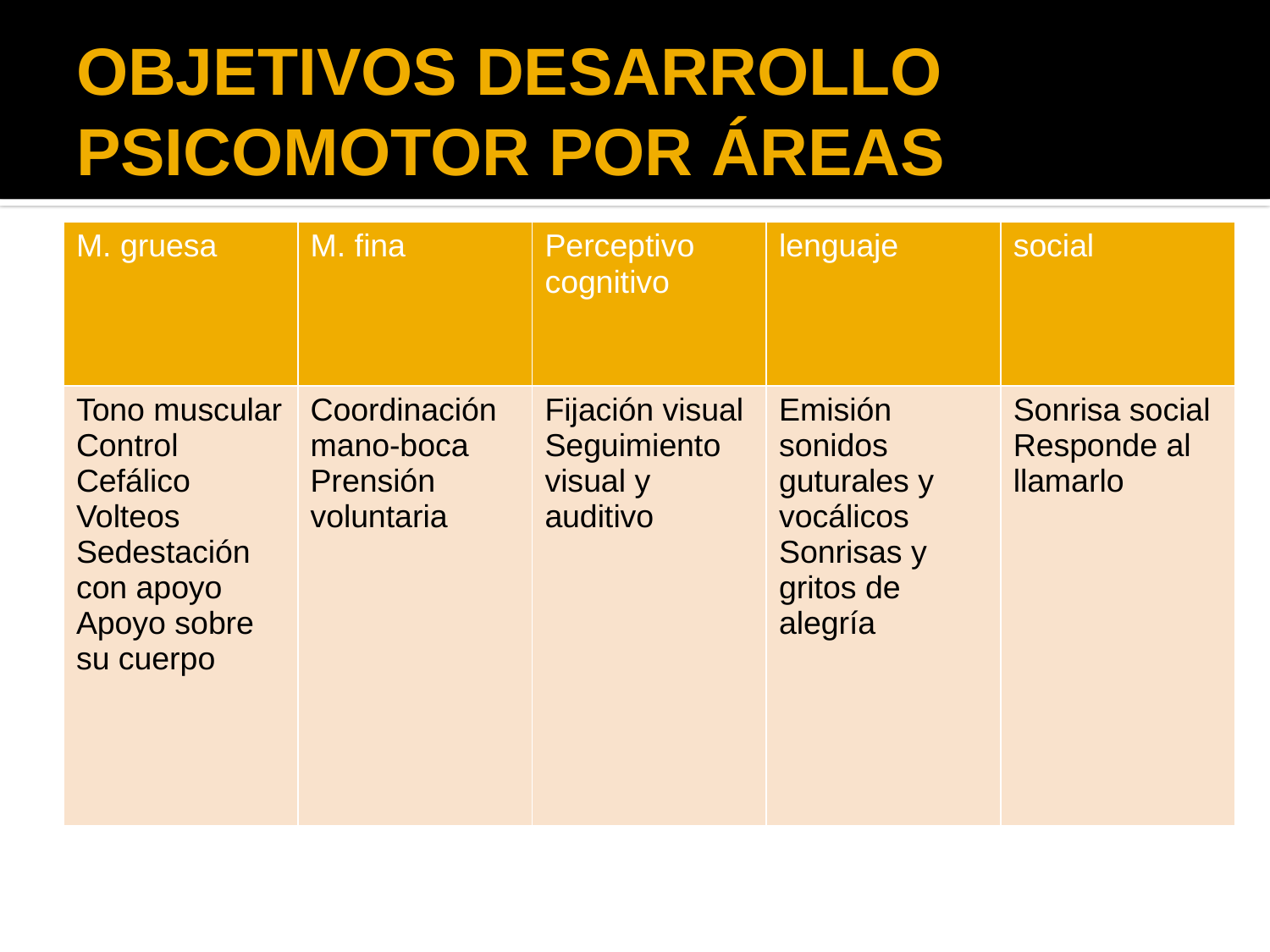

# OBJETIVOS DESARROLLO PSICOMOTOR POR ÁREAS
| M. gruesa | M. fina | Perceptivo cognitivo | lenguaje | social |
| --- | --- | --- | --- | --- |
| Tono muscular Control Cefálico Volteos Sedestación con apoyo Apoyo sobre su cuerpo | Coordinación mano-boca Prensión voluntaria | Fijación visual Seguimiento visual y auditivo | Emisión sonidos guturales y vocálicos Sonrisas y gritos de alegría | Sonrisa social Responde al llamarlo |